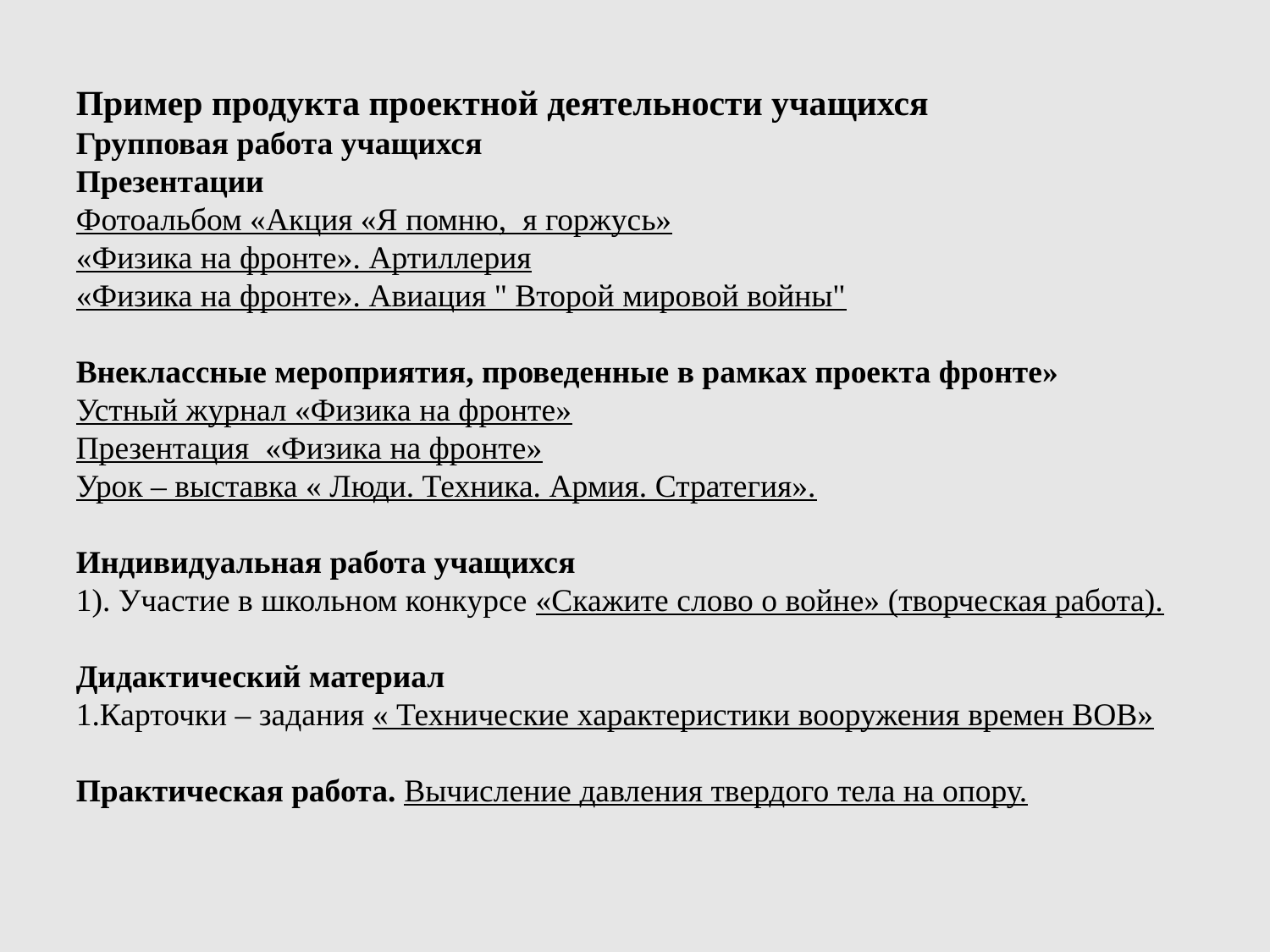

Пример продукта проектной деятельности учащихся
Групповая работа учащихся
Презентации
Фотоальбом «Акция «Я помню,  я горжусь»
«Физика на фронте». Артиллерия
«Физика на фронте». Авиация " Второй мировой войны"

Внеклассные мероприятия, проведенные в рамках проекта фронте»
Устный журнал «Физика на фронте»
Презентация  «Физика на фронте»
Урок – выставка « Люди. Техника. Армия. Стратегия».

Индивидуальная работа учащихся
1). Участие в школьном конкурсе «Скажите слово о войне» (творческая работа).

Дидактический материал
1.Карточки – задания « Технические характеристики вооружения времен ВОВ»

Практическая работа. Вычисление давления твердого тела на опору.